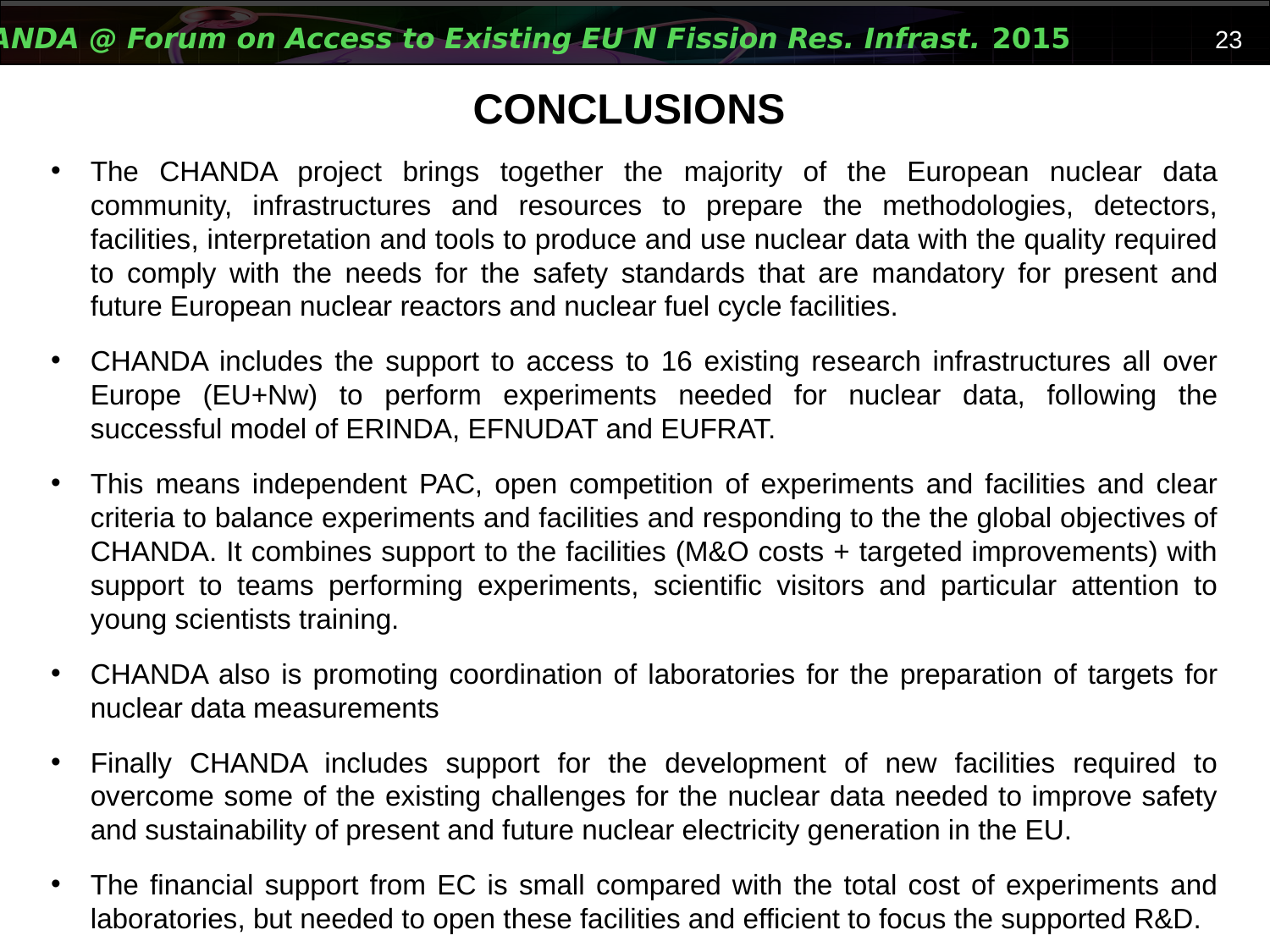

CONCLUSIONS
The CHANDA project brings together the majority of the European nuclear data community, infrastructures and resources to prepare the methodologies, detectors, facilities, interpretation and tools to produce and use nuclear data with the quality required to comply with the needs for the safety standards that are mandatory for present and future European nuclear reactors and nuclear fuel cycle facilities.
CHANDA includes the support to access to 16 existing research infrastructures all over Europe (EU+Nw) to perform experiments needed for nuclear data, following the successful model of ERINDA, EFNUDAT and EUFRAT.
This means independent PAC, open competition of experiments and facilities and clear criteria to balance experiments and facilities and responding to the the global objectives of CHANDA. It combines support to the facilities (M&O costs + targeted improvements) with support to teams performing experiments, scientific visitors and particular attention to young scientists training.
CHANDA also is promoting coordination of laboratories for the preparation of targets for nuclear data measurements
Finally CHANDA includes support for the development of new facilities required to overcome some of the existing challenges for the nuclear data needed to improve safety and sustainability of present and future nuclear electricity generation in the EU.
The financial support from EC is small compared with the total cost of experiments and laboratories, but needed to open these facilities and efficient to focus the supported R&D.